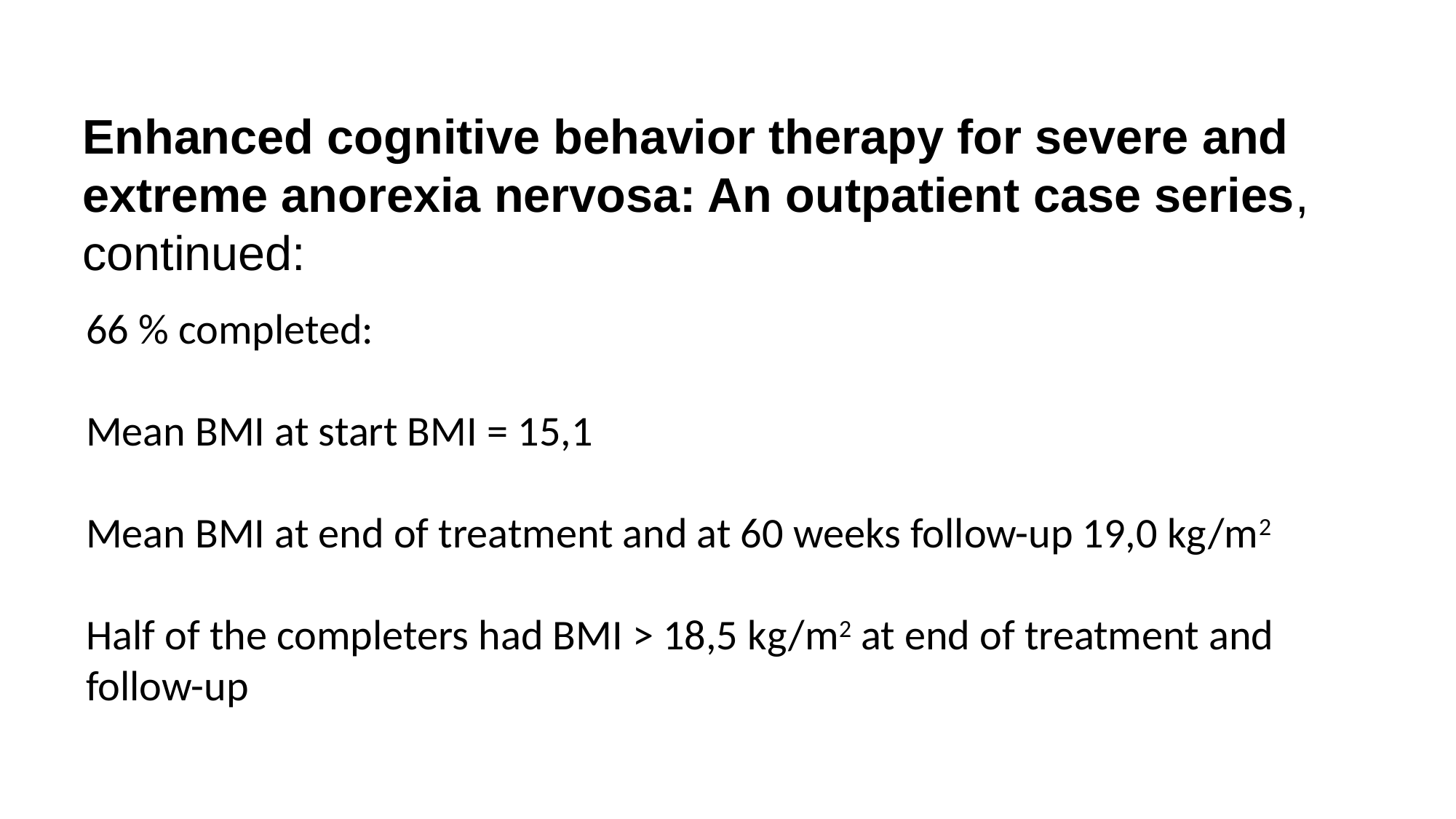

Enhanced cognitive behavior therapy for severe and extreme anorexia nervosa: An outpatient case series, continued:
66 % completed:

Mean BMI at start BMI = 15,1

Mean BMI at end of treatment and at 60 weeks follow-up 19,0 kg/m2

Half of the completers had BMI > 18,5 kg/m2 at end of treatment and follow-up